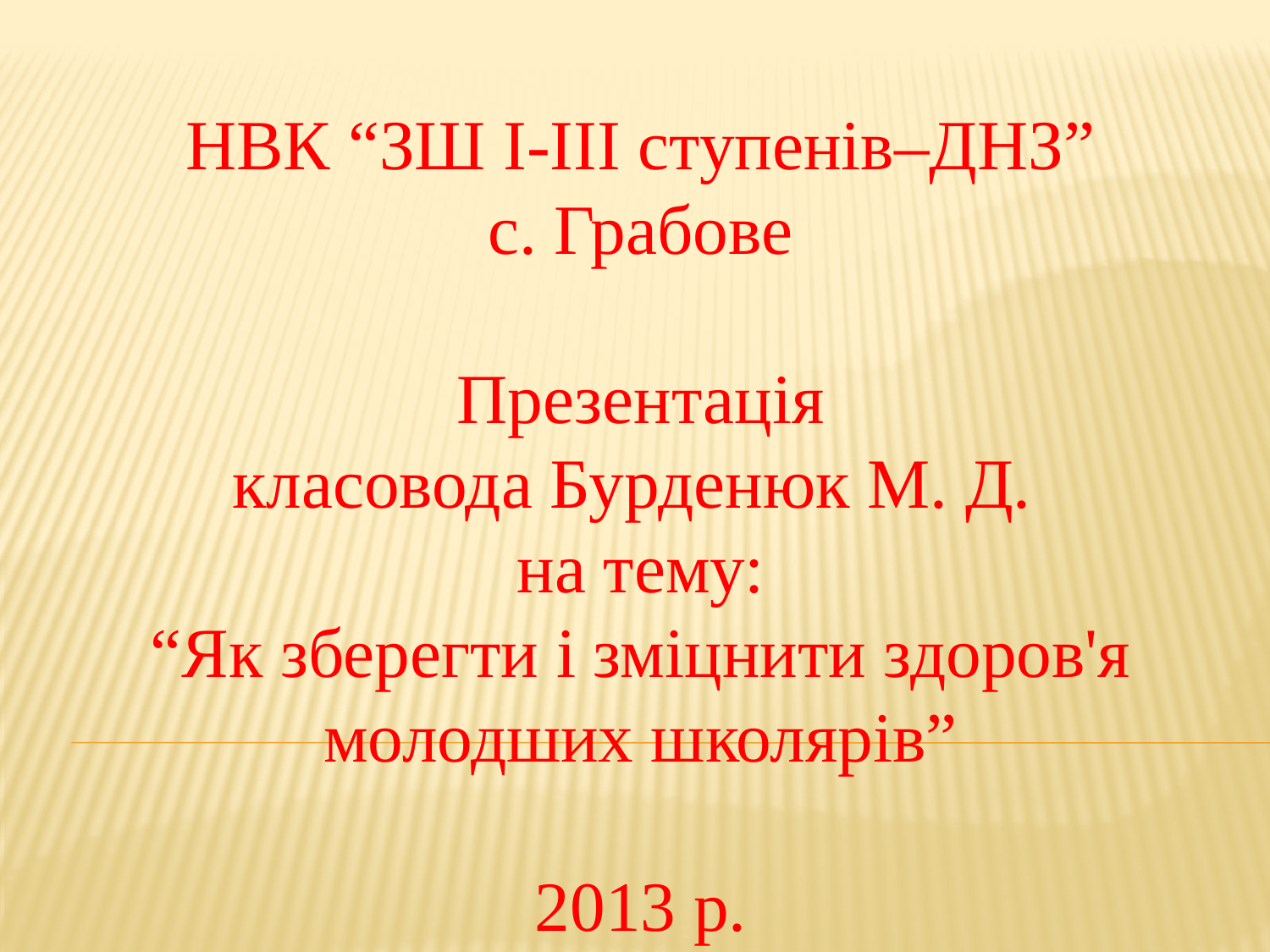

НВК “ЗШ І-ІІІ ступенів–ДНЗ”
с. Грабове
Презентація
класовода Бурденюк М. Д.
на тему:
“Як зберегти і зміцнити здоров'я молодших школярів”
2013 р.